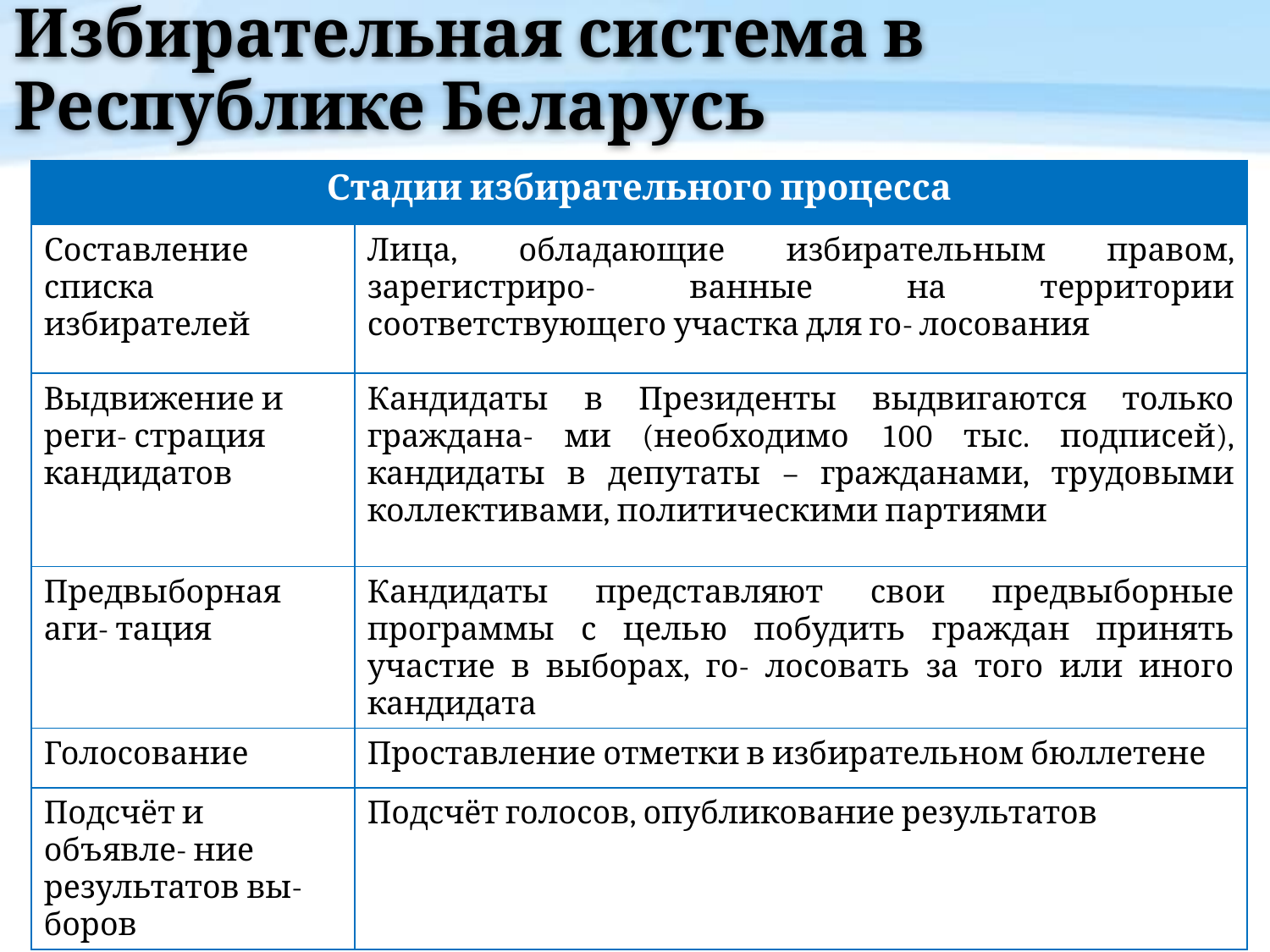

# Избирательная система в Республике Беларусь
| Стадии избирательного процесса |  |
| --- | --- |
| Составление списка избирателей | Лица, обладающие избирательным правом, зарегистриро- ванные на территории соответствующего участка для го- лосования |
| Выдвижение и реги- страция кандидатов | Кандидаты в Президенты выдвигаются только граждана- ми (необходимо 100 тыс. подписей), кандидаты в депутаты – гражданами, трудовыми коллективами, политическими партиями |
| Предвыборная аги- тация | Кандидаты представляют свои предвыборные программы с целью побудить граждан принять участие в выборах, го- лосовать за того или иного кандидата |
| Голосование | Проставление отметки в избирательном бюллетене |
| Подсчёт и объявле- ние результатов вы- боров | Подсчёт голосов, опубликование результатов |